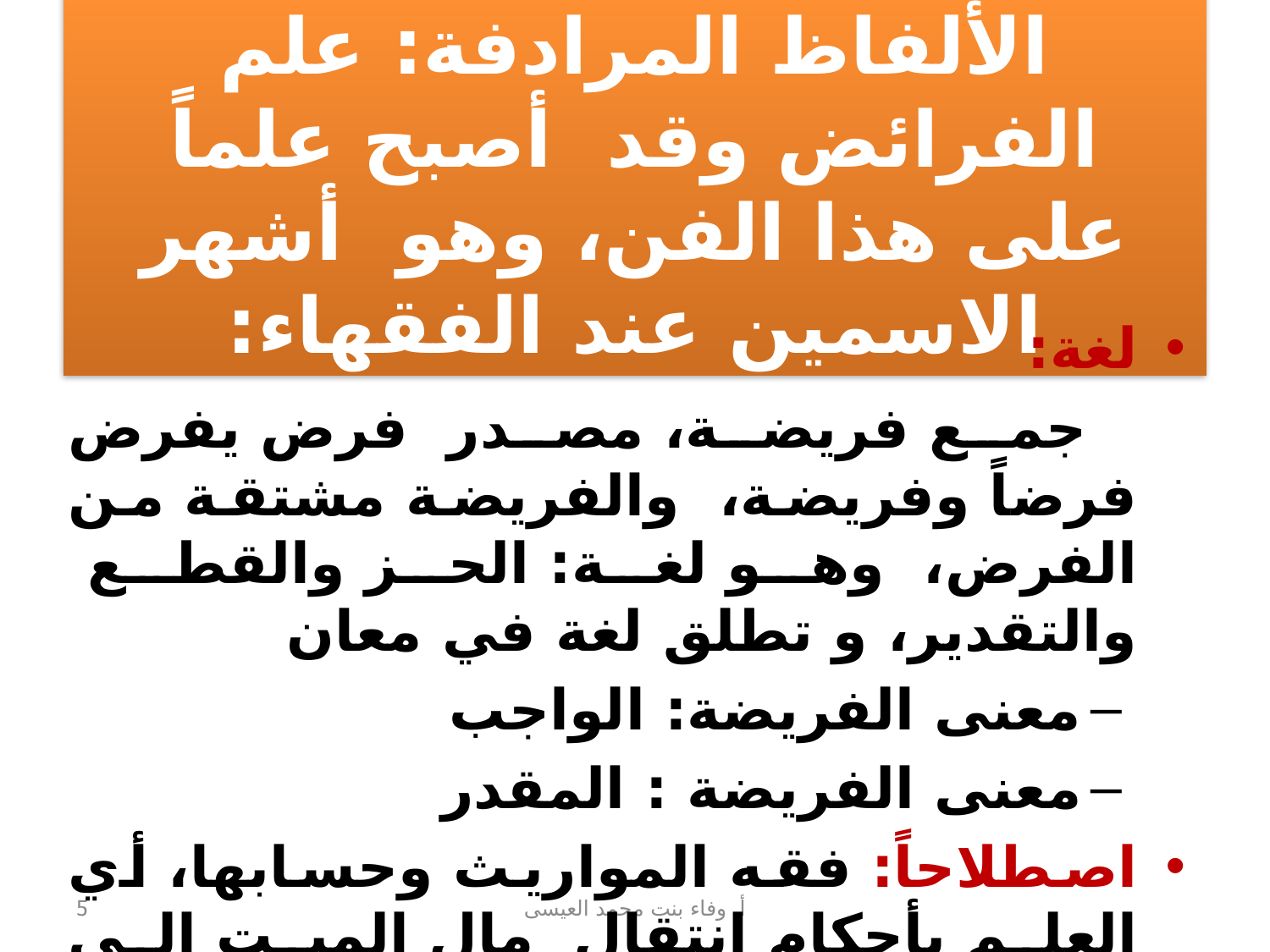

# الألفاظ المرادفة: علم الفرائض وقد  أصبح علماً على هذا الفن، وهو  أشهر الاسمين عند الفقهاء:
لغة:
     جمع فريضة، مصدر  فرض يفرض فرضاً وفريضة،  والفريضة مشتقة من الفرض،  وهو لغة: الحز والقطع  والتقدير، و تطلق لغة في معان
معنى الفريضة: الواجب
معنى الفريضة : المقدر
اصطلاحاً: فقه المواريث وحسابها، أي العلم بأحكام انتقال  مال الميت إلى من بعده
5
أ. وفاء بنت محمد العيسى